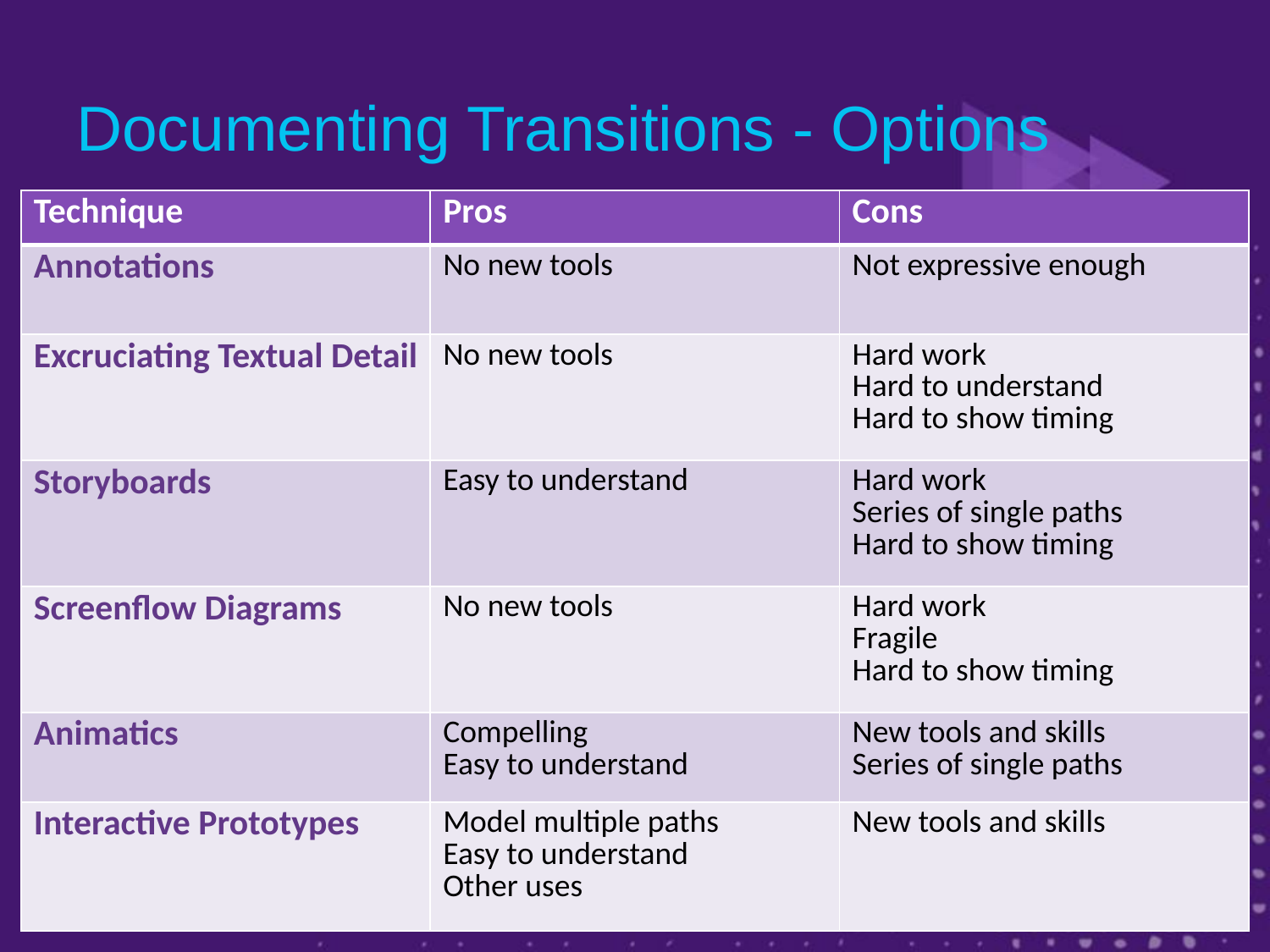

# Documenting Transitions - Options
| Technique | Pros | Cons |
| --- | --- | --- |
| Annotations | No new tools | Not expressive enough |
| Excruciating Textual Detail | No new tools | Hard work Hard to understand Hard to show timing |
| Storyboards | Easy to understand | Hard work Series of single paths Hard to show timing |
| Screenflow Diagrams | No new tools | Hard work Fragile Hard to show timing |
| Animatics | Compelling Easy to understand | New tools and skills Series of single paths |
| Interactive Prototypes | Model multiple paths Easy to understand Other uses | New tools and skills |